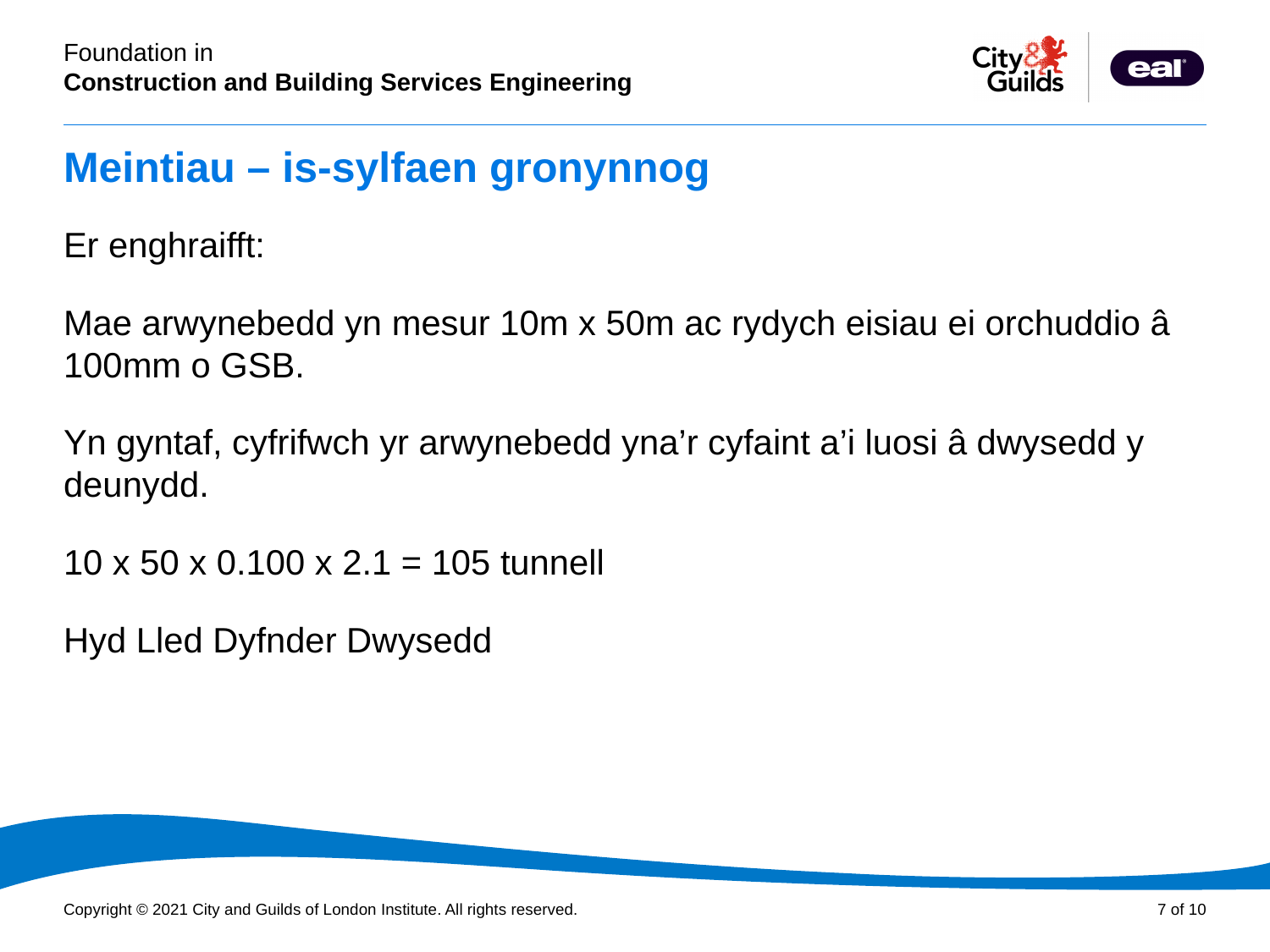

# Meintiau – is-sylfaen gronynnog
Er enghraifft:
Mae arwynebedd yn mesur 10m x 50m ac rydych eisiau ei orchuddio â 100mm o GSB.
Yn gyntaf, cyfrifwch yr arwynebedd yna’r cyfaint a’i luosi â dwysedd y deunydd.
10 x 50 x 0.100 x 2.1 = 105 tunnell
Hyd Lled Dyfnder Dwysedd